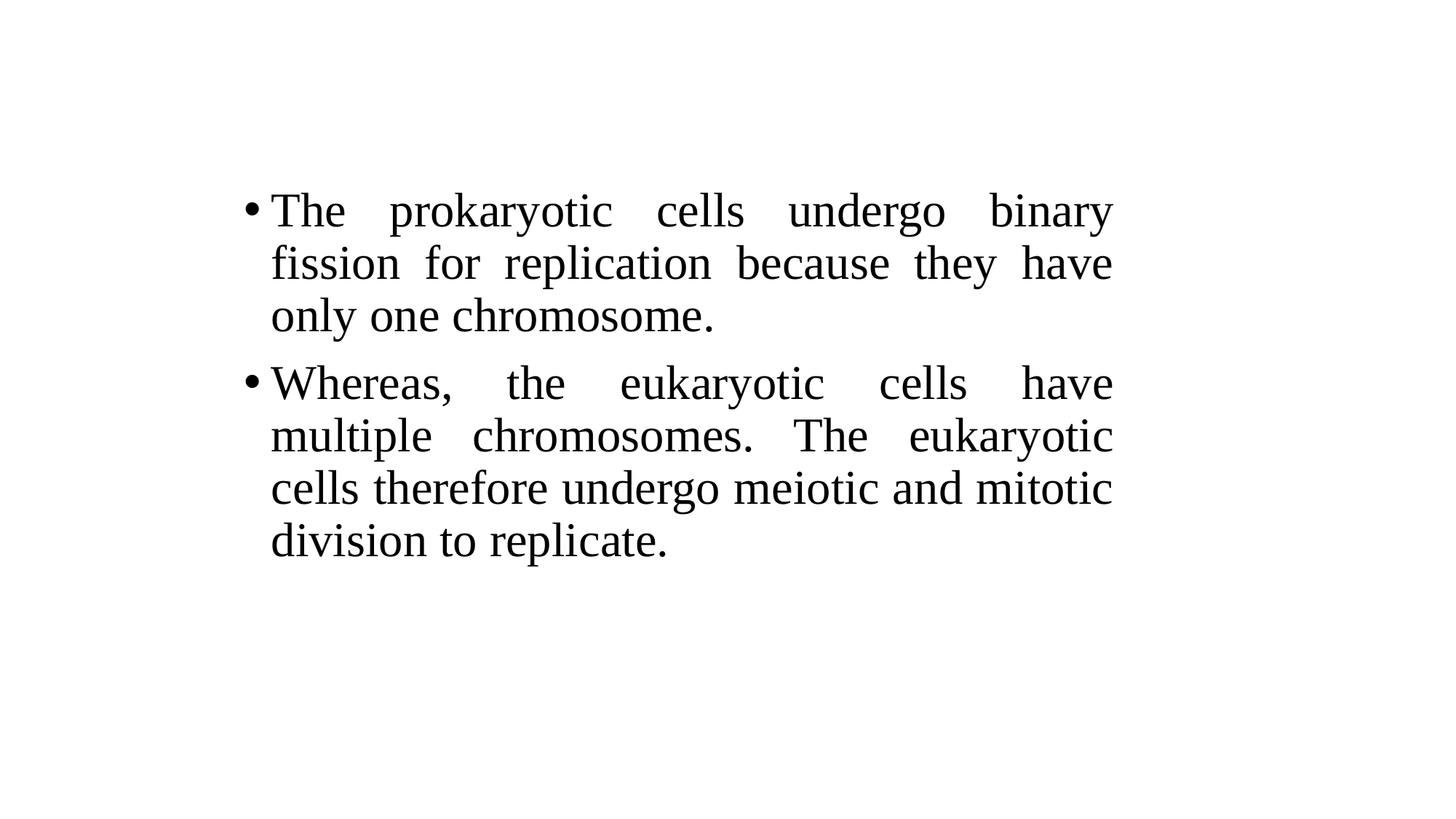

The prokaryotic cells undergo binary fission for replication because they have only one chromosome.
Whereas, the eukaryotic cells have multiple chromosomes. The eukaryotic cells therefore undergo meiotic and mitotic division to replicate.